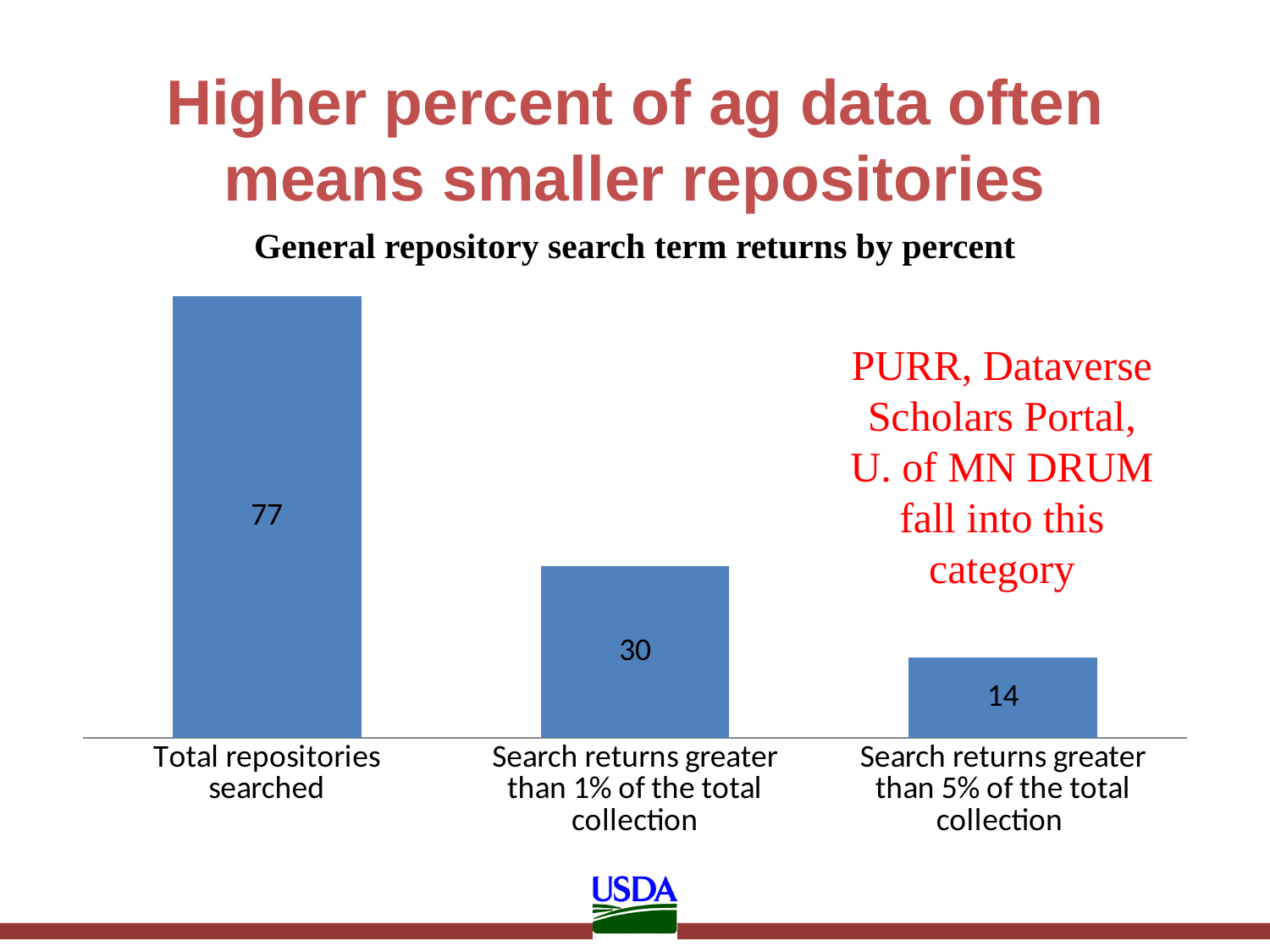

# Higher percent of ag data often means smaller repositories
General repository search term returns by percent

### Chart

| Category | Repositories containing significant Ag data |
|---|---|
| Total repositories searched | 77.0 |
| Search returns greater than 1% of the total collection | 30.0 |
| Search returns greater than 5% of the total collection  | 14.0 |
PURR, Dataverse Scholars Portal, U. of MN DRUM fall into this category